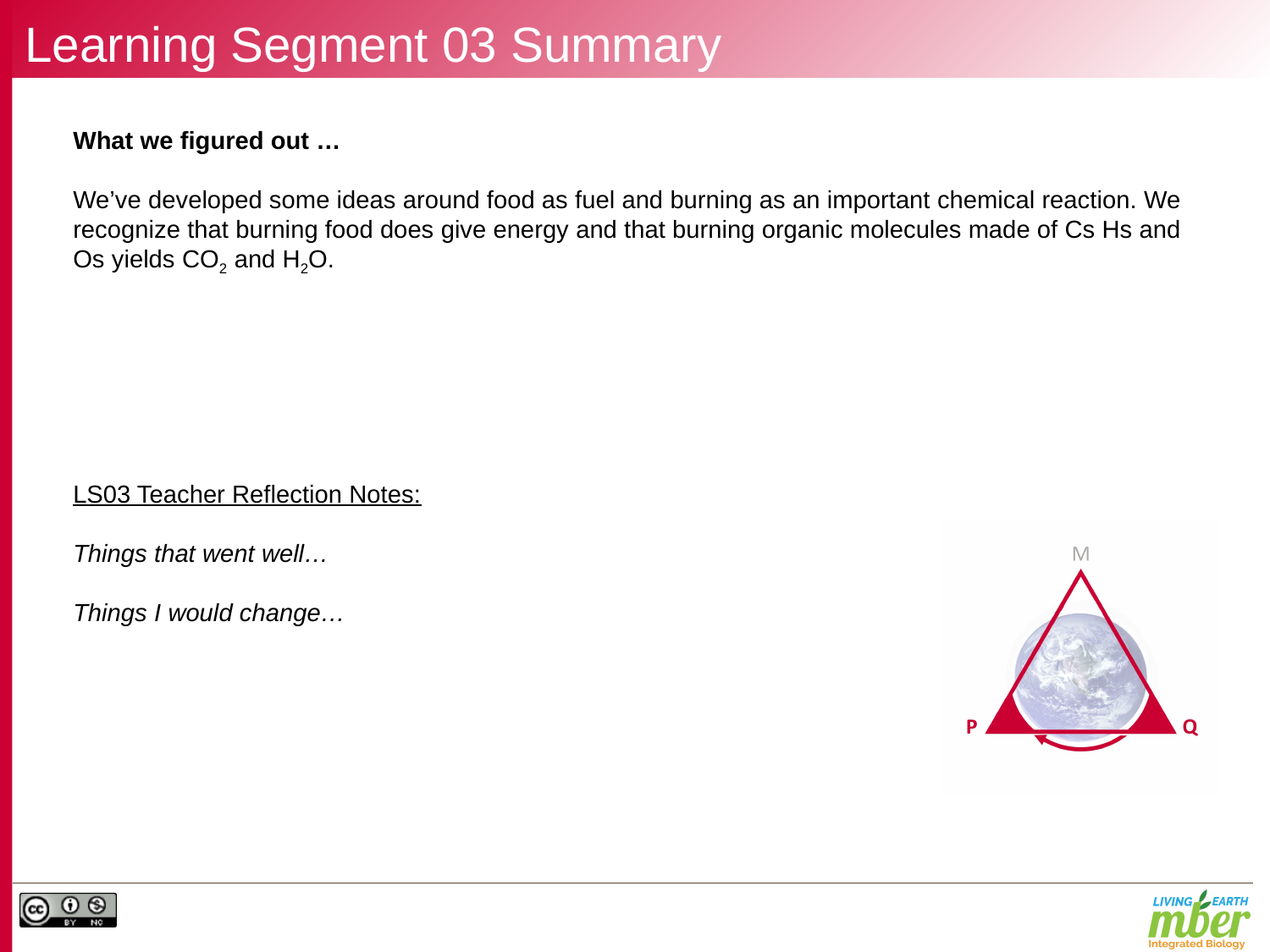

# Learning Segment 03 Summary
What we figured out …

We’ve developed some ideas around food as fuel and burning as an important chemical reaction. We recognize that burning food does give energy and that burning organic molecules made of Cs Hs and Os yields CO2 and H2O.

LS03 Teacher Reflection Notes:

Things that went well…

Things I would change…